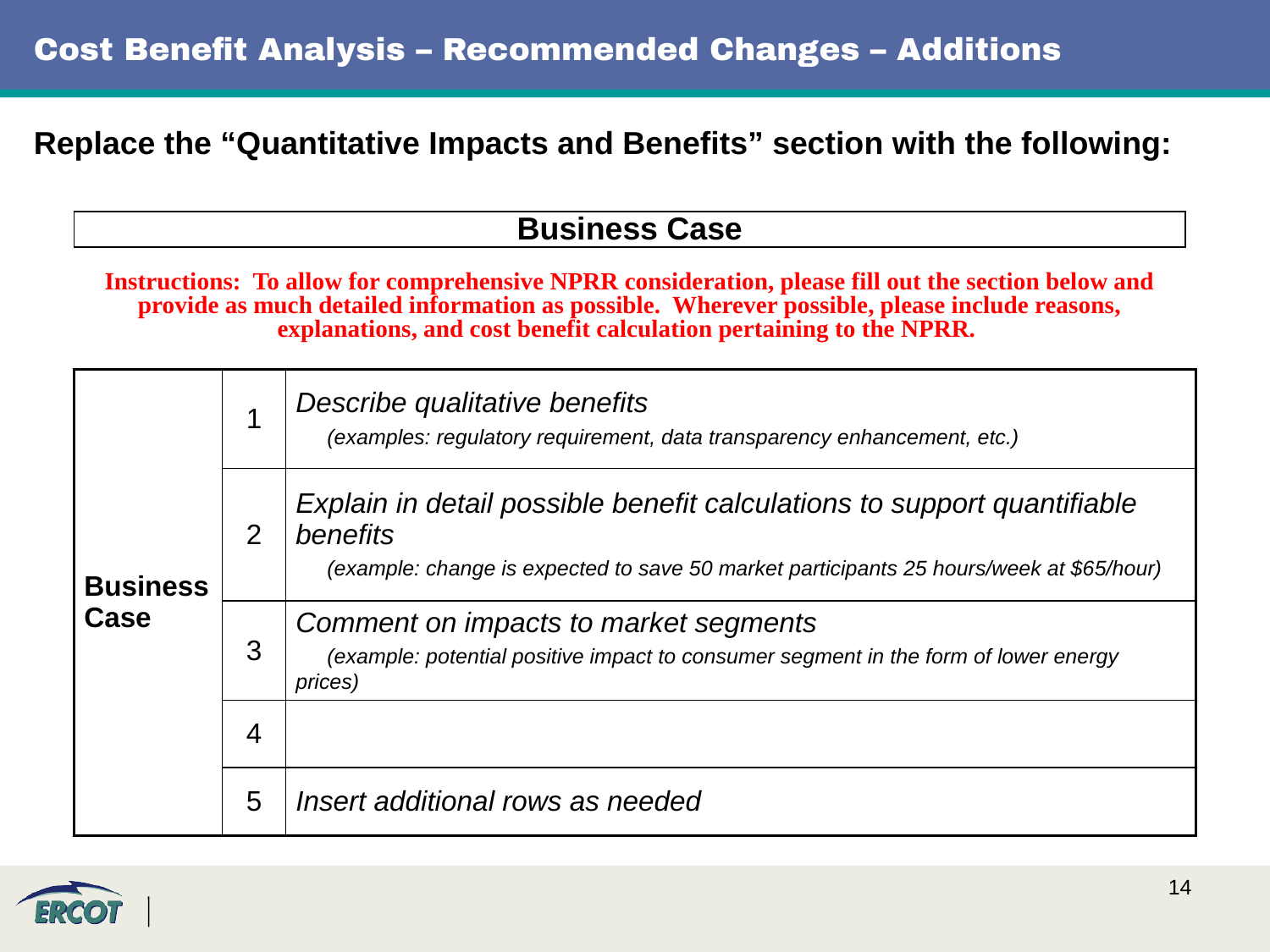

# Cost Benefit Analysis – Recommended Changes – Additions
Replace the “Quantitative Impacts and Benefits” section with the following:

| Business Case |
| --- |
Instructions:  To allow for comprehensive NPRR consideration, please fill out the section below and provide as much detailed information as possible.  Wherever possible, please include reasons, explanations, and cost benefit calculation pertaining to the NPRR.
| Business Case | 1 | Describe qualitative benefits (examples: regulatory requirement, data transparency enhancement, etc.) |
| --- | --- | --- |
|  | 2 | Explain in detail possible benefit calculations to support quantifiable benefits (example: change is expected to save 50 market participants 25 hours/week at $65/hour) |
|  | 3 | Comment on impacts to market segments (example: potential positive impact to consumer segment in the form of lower energy prices) |
|  | 4 |  |
|  | 5 | Insert additional rows as needed |